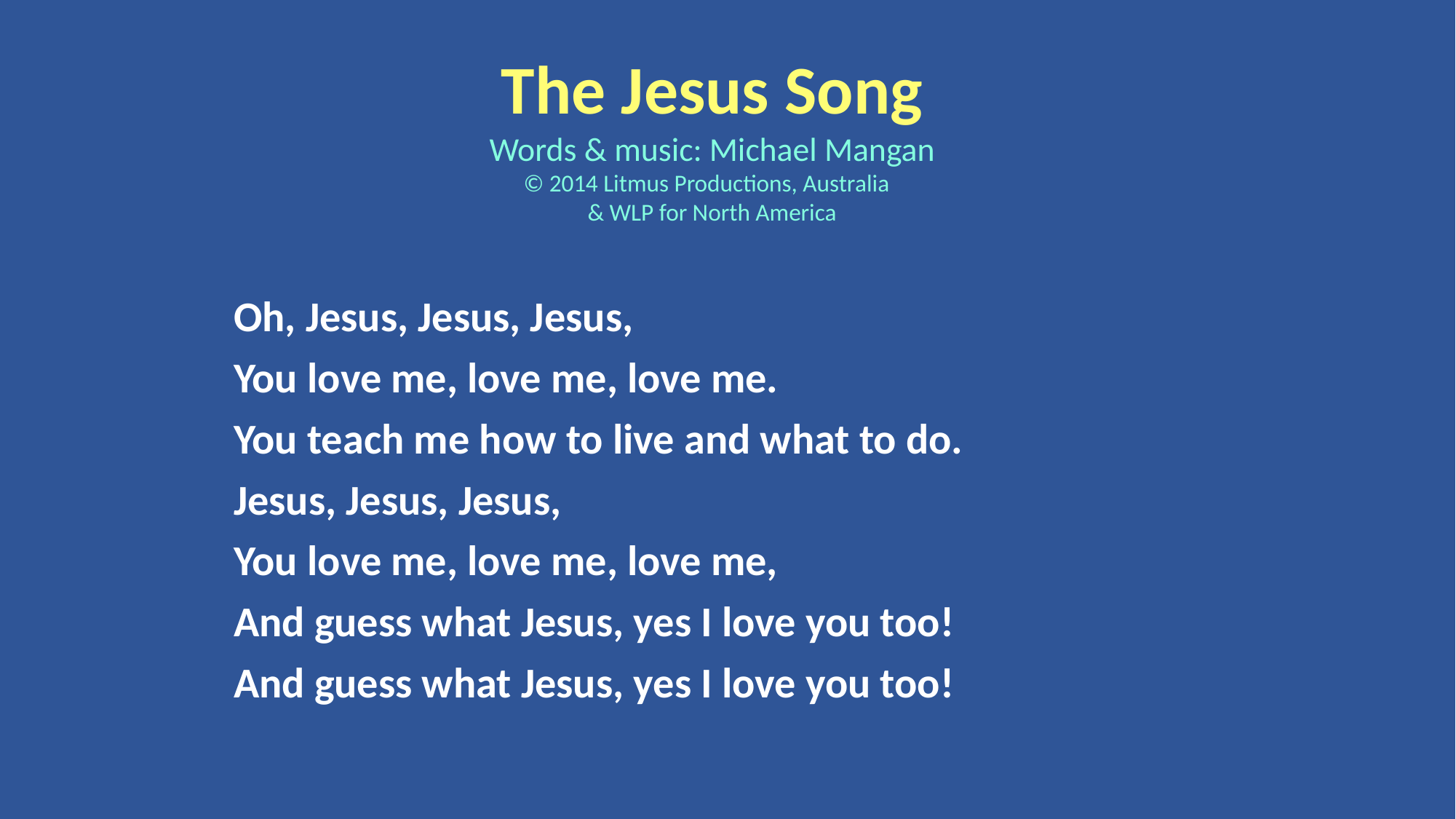

The Jesus Song
Words & music: Michael Mangan
© 2014 Litmus Productions, Australia
& WLP for North America
Oh, Jesus, Jesus, Jesus,
You love me, love me, love me.
You teach me how to live and what to do.
Jesus, Jesus, Jesus,
You love me, love me, love me,
And guess what Jesus, yes I love you too!
And guess what Jesus, yes I love you too!